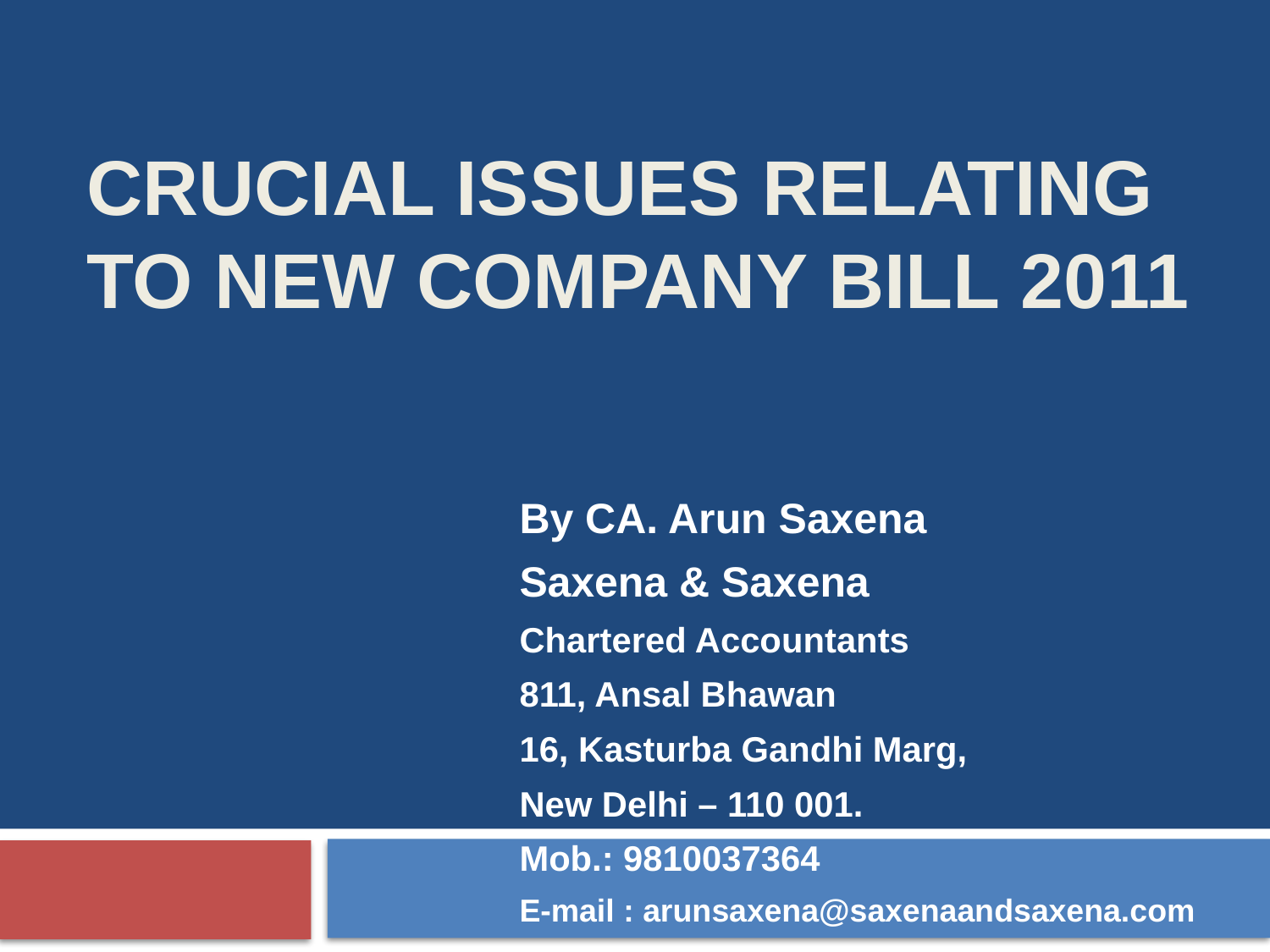

# CRUCIAL ISSUES RELATING TO NEW COMPANY BILL 2011
By CA. Arun Saxena
Saxena & Saxena
Chartered Accountants
811, Ansal Bhawan
16, Kasturba Gandhi Marg,
New Delhi – 110 001.
Mob.: 9810037364
E-mail : arunsaxena@saxenaandsaxena.com